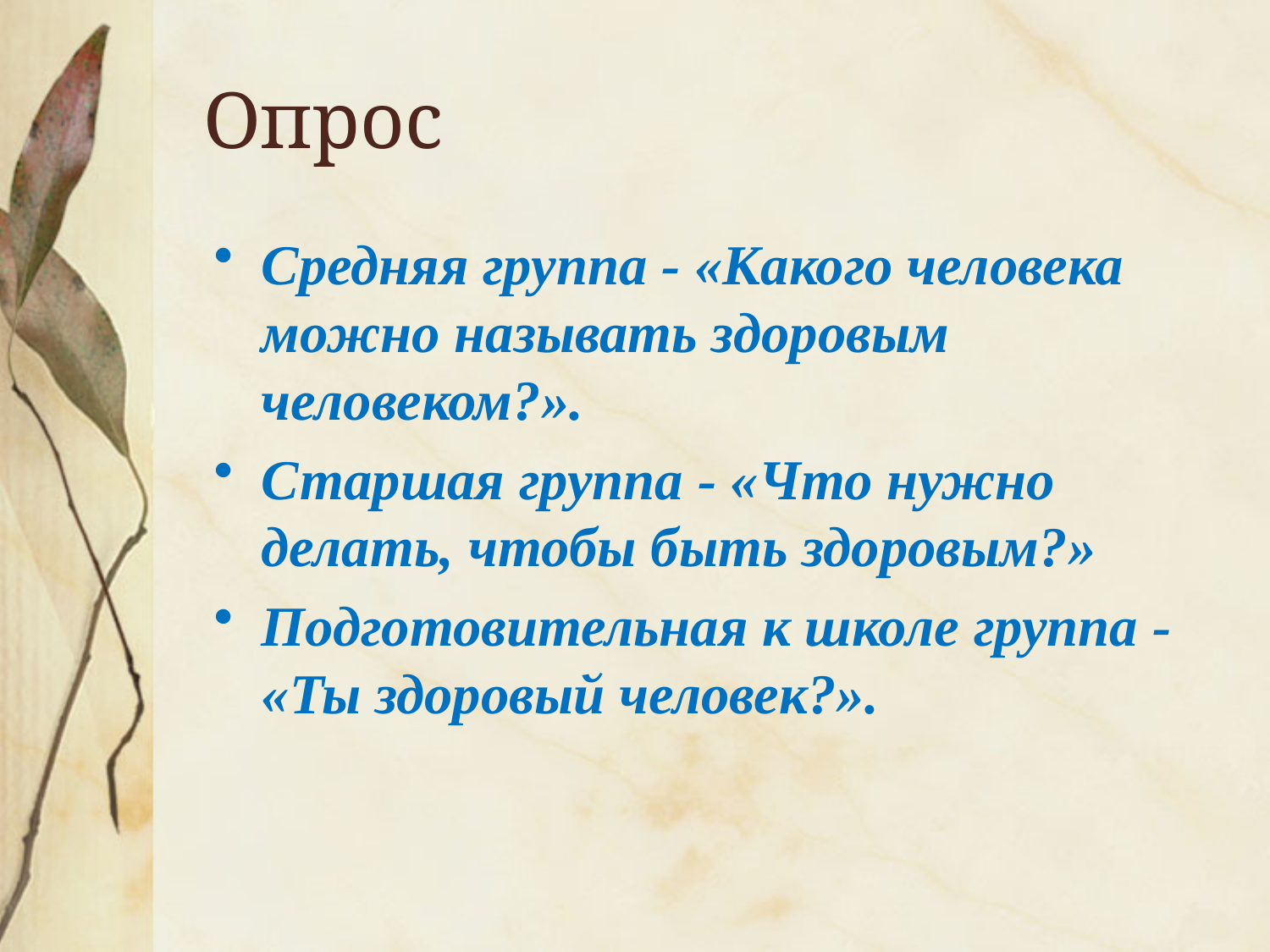

# Опрос
Средняя группа - «Какого человека можно называть здоровым человеком?».
Старшая группа - «Что нужно делать, чтобы быть здоровым?»
Подготовительная к школе группа - «Ты здоровый человек?».